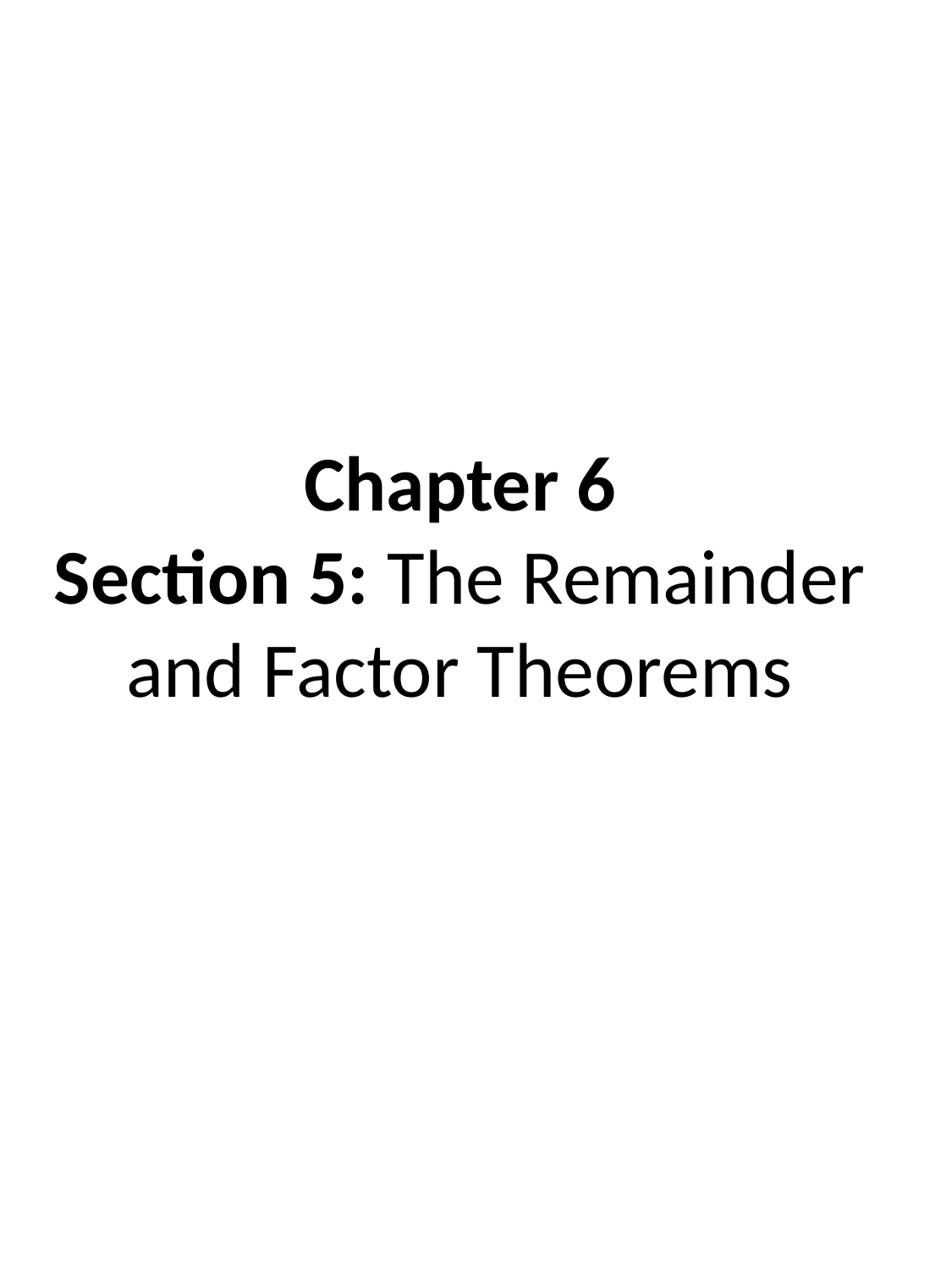

# Chapter 6 Section 5: The Remainder and Factor Theorems